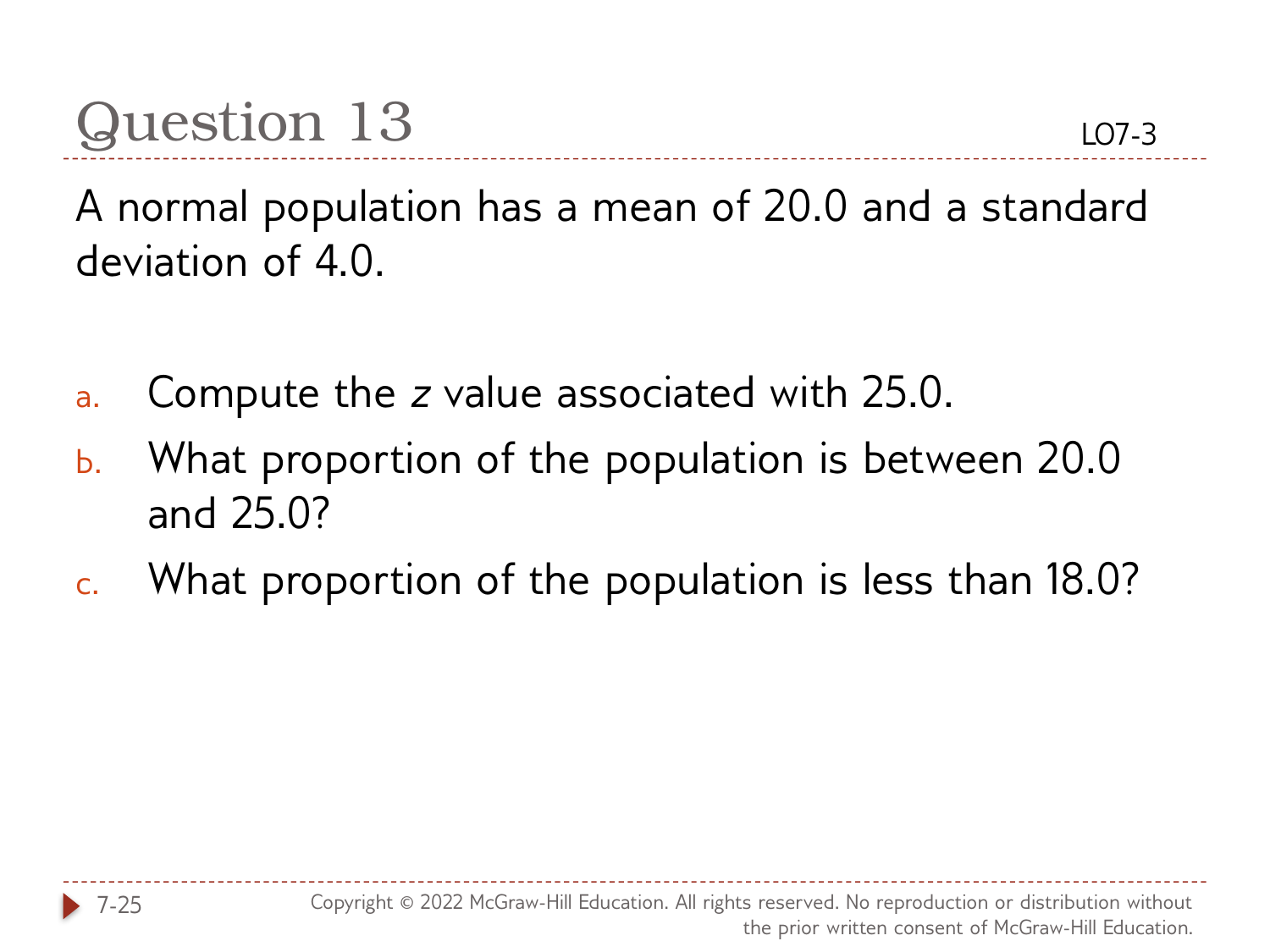

# Question 13
LO7-3
A normal population has a mean of 20.0 and a standard deviation of 4.0.

Compute the z value associated with 25.0.
What proportion of the population is between 20.0 and 25.0?
What proportion of the population is less than 18.0?
7-25
Copyright © 2022 McGraw-Hill Education. All rights reserved. No reproduction or distribution without the prior written consent of McGraw-Hill Education.